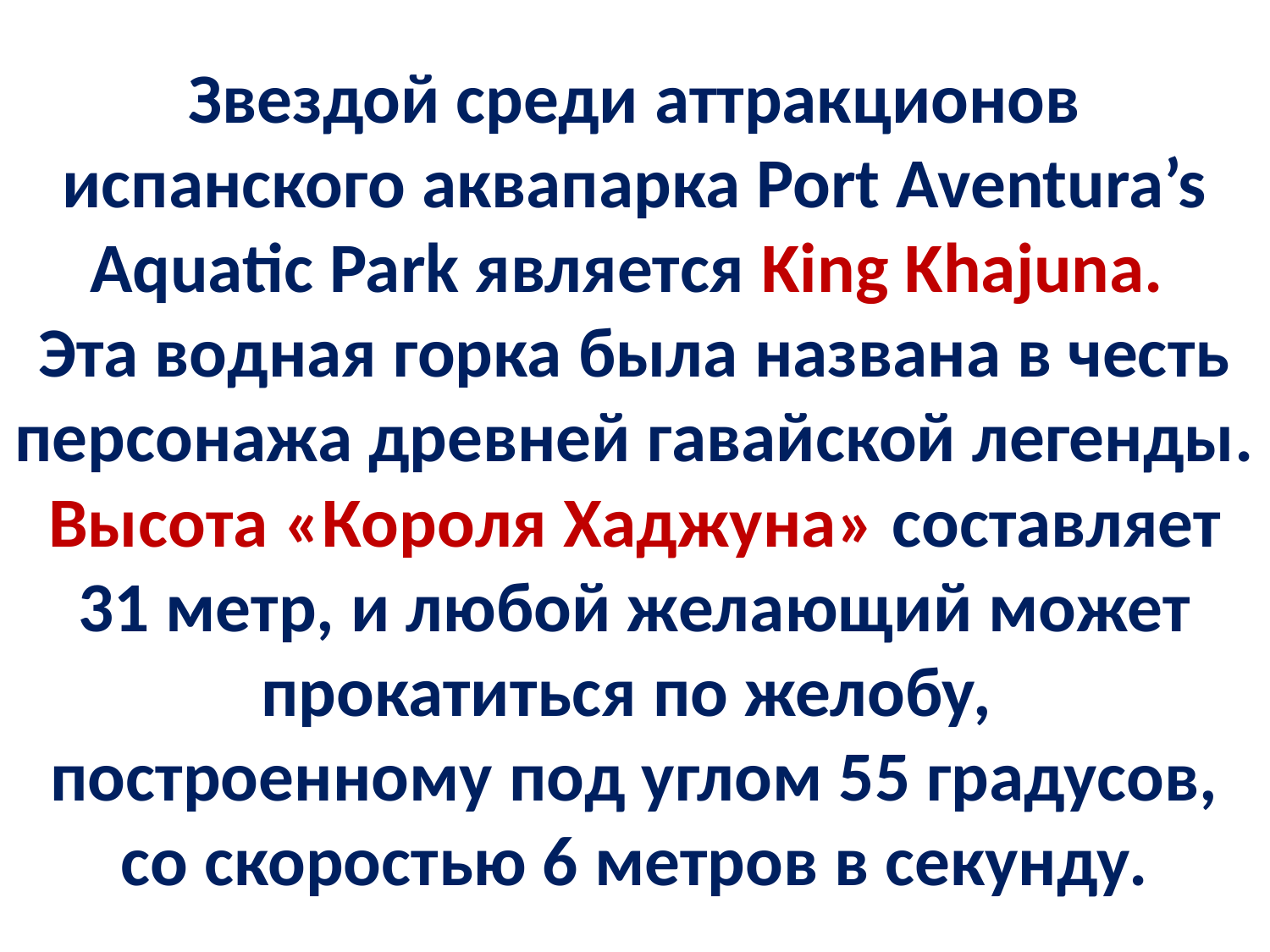

# Звездой среди аттракционов испанского аквапарка Port Aventura’s Aquatic Park является King Khajuna. Эта водная горка была названа в честь персонажа древней гавайской легенды. Высота «Короля Хаджуна» составляет 31 метр, и любой желающий может прокатиться по желобу, построенному под углом 55 градусов, со скоростью 6 метров в секунду.